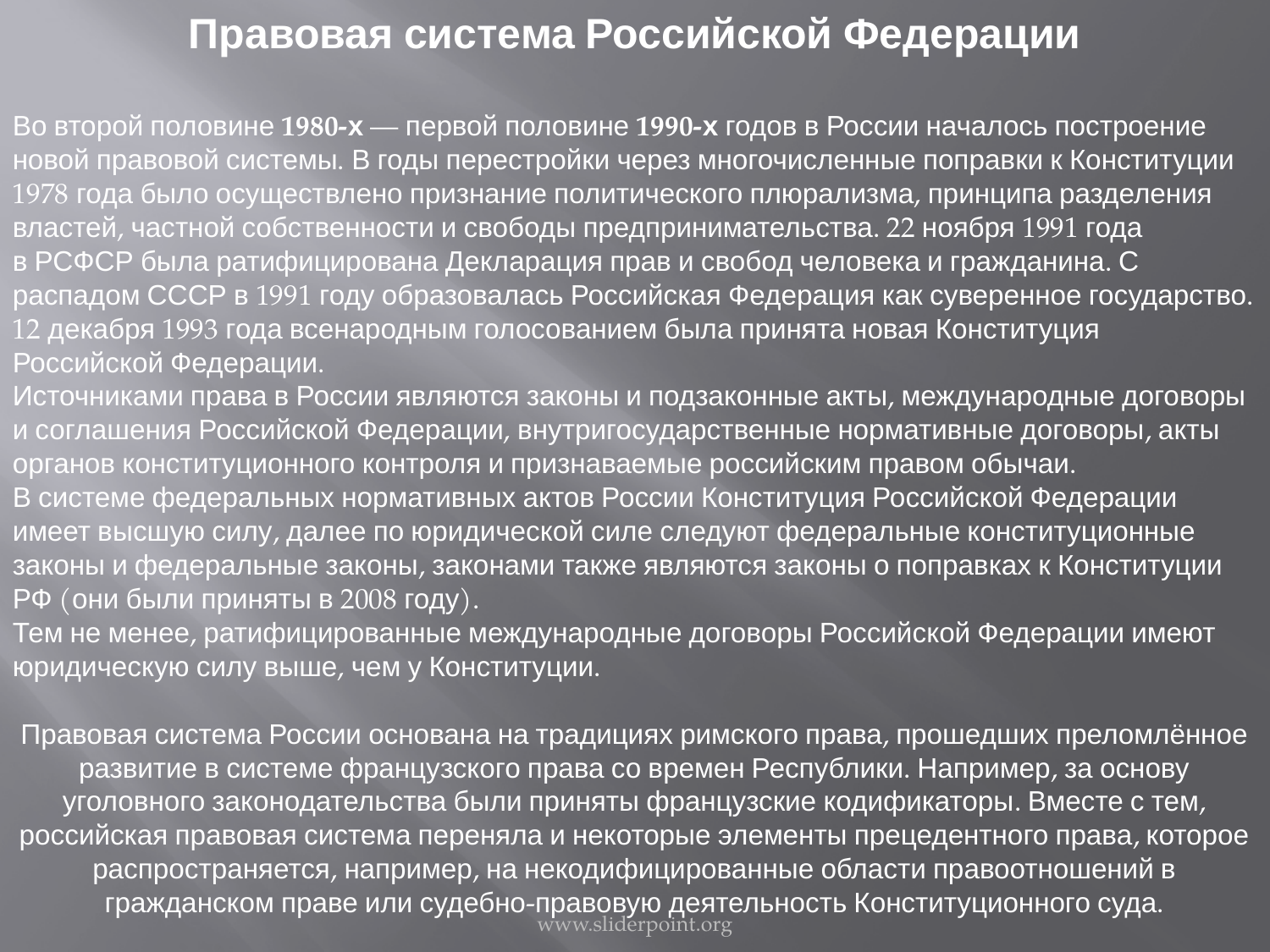

Правовая система Российской Федерации

Во второй половине 1980-х — первой половине 1990-х годов в России началось построение новой правовой системы. В годы перестройки через многочисленные поправки к Конституции 1978 года было осуществлено признание политического плюрализма, принципа разделения властей, частной собственности и свободы предпринимательства. 22 ноября 1991 года в РСФСР была ратифицирована Декларация прав и свобод человека и гражданина. С распадом СССР в 1991 году образовалась Российская Федерация как суверенное государство.
12 декабря 1993 года всенародным голосованием была принята новая Конституция Российской Федерации.
Источниками права в России являются законы и подзаконные акты, международные договоры и соглашения Российской Федерации, внутригосударственные нормативные договоры, акты органов конституционного контроля и признаваемые российским правом обычаи.
В системе федеральных нормативных актов России Конституция Российской Федерации имеет высшую силу, далее по юридической силе следуют федеральные конституционные законы и федеральные законы, законами также являются законы о поправках к Конституции РФ (они были приняты в 2008 году).
Тем не менее, ратифицированные международные договоры Российской Федерации имеют юридическую силу выше, чем у Конституции.

Правовая система России основана на традициях римского права, прошедших преломлённое развитие в системе французского права со времен Республики. Например, за основу уголовного законодательства были приняты французские кодификаторы. Вместе с тем, российская правовая система переняла и некоторые элементы прецедентного права, которое распространяется, например, на некодифицированные области правоотношений в гражданском праве или судебно-правовую деятельность Конституционного суда.

www.sliderpoint.org